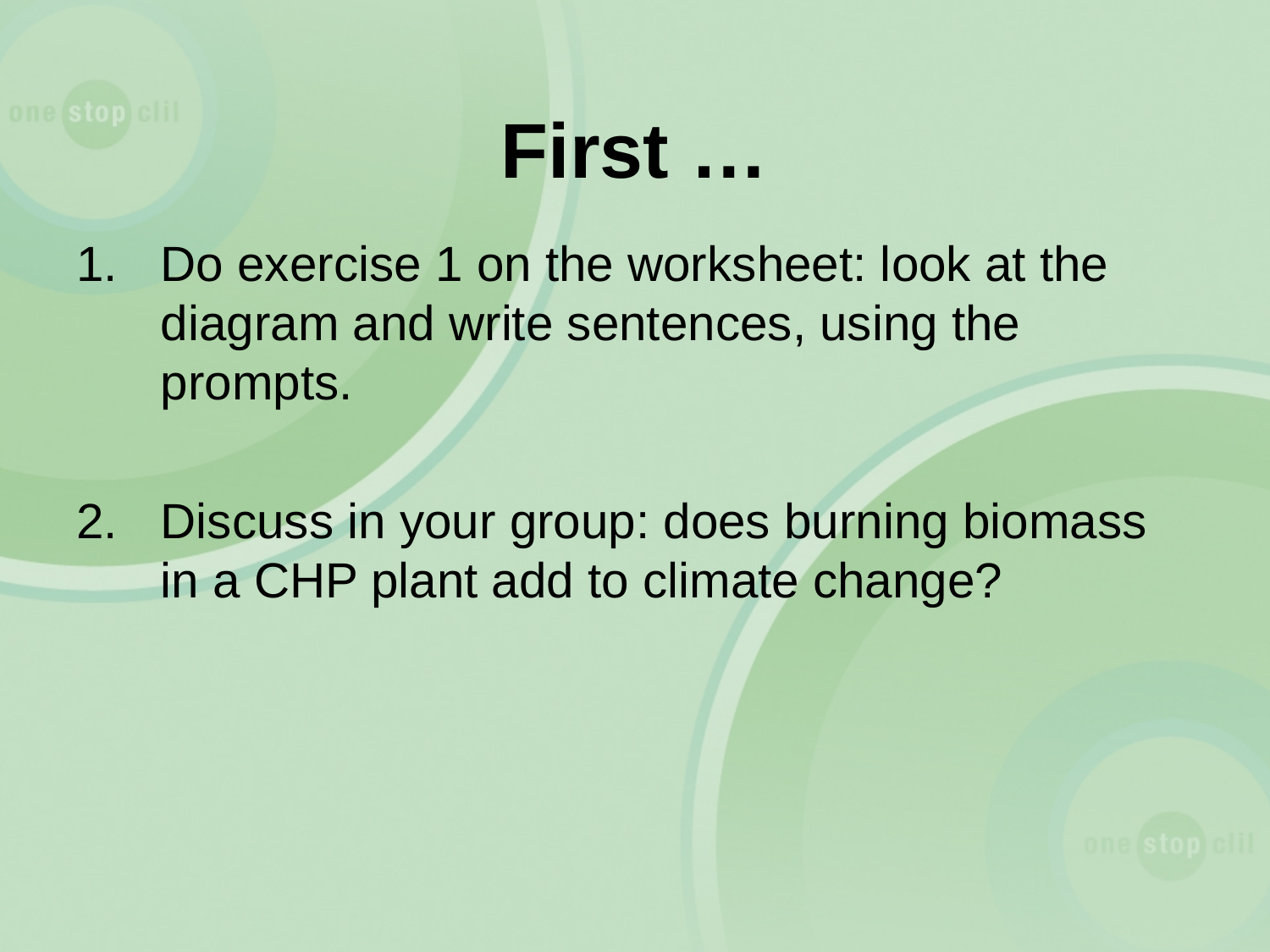

# First …
Do exercise 1 on the worksheet: look at the diagram and write sentences, using the prompts.

2.	Discuss in your group: does burning biomass in a CHP plant add to climate change?